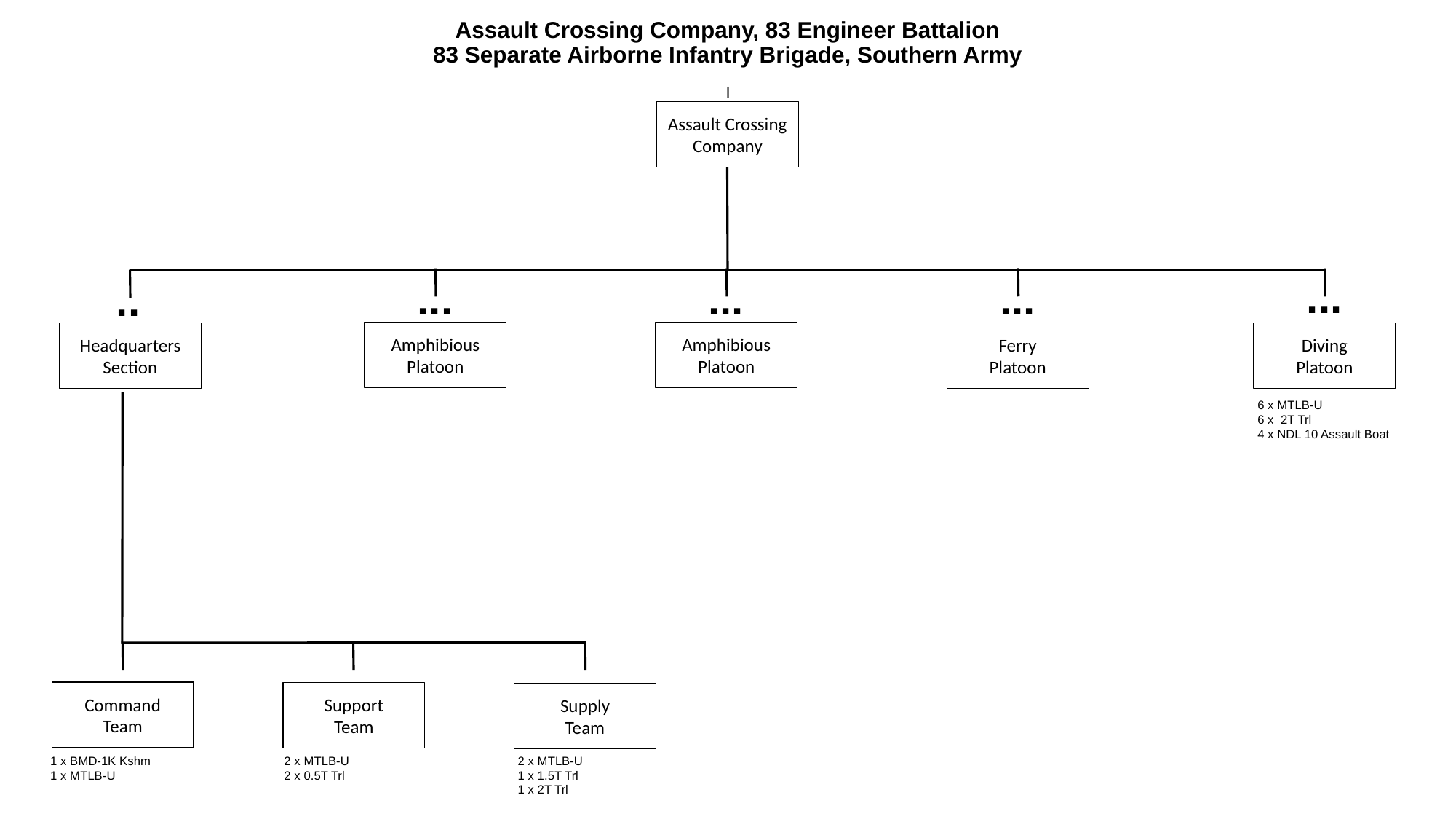

# Assault Crossing Company, 83 Engineer Battalion 83 Separate Airborne Infantry Brigade, Southern Army
I
Assault Crossing
Company
...
...
...
...
..
Amphibious Platoon
Amphibious Platoon
Headquarters
Section
Ferry
Platoon
Diving
Platoon
6 x MTLB-U
6 x  2T Trl
4 x NDL 10 Assault Boat
Command
Team
Support
Team
Supply
Team
1 x BMD-1K Kshm
1 x MTLB-U
2 x MTLB-U
2 x 0.5T Trl
2 x MTLB-U
1 x 1.5T Trl
1 x 2T Trl